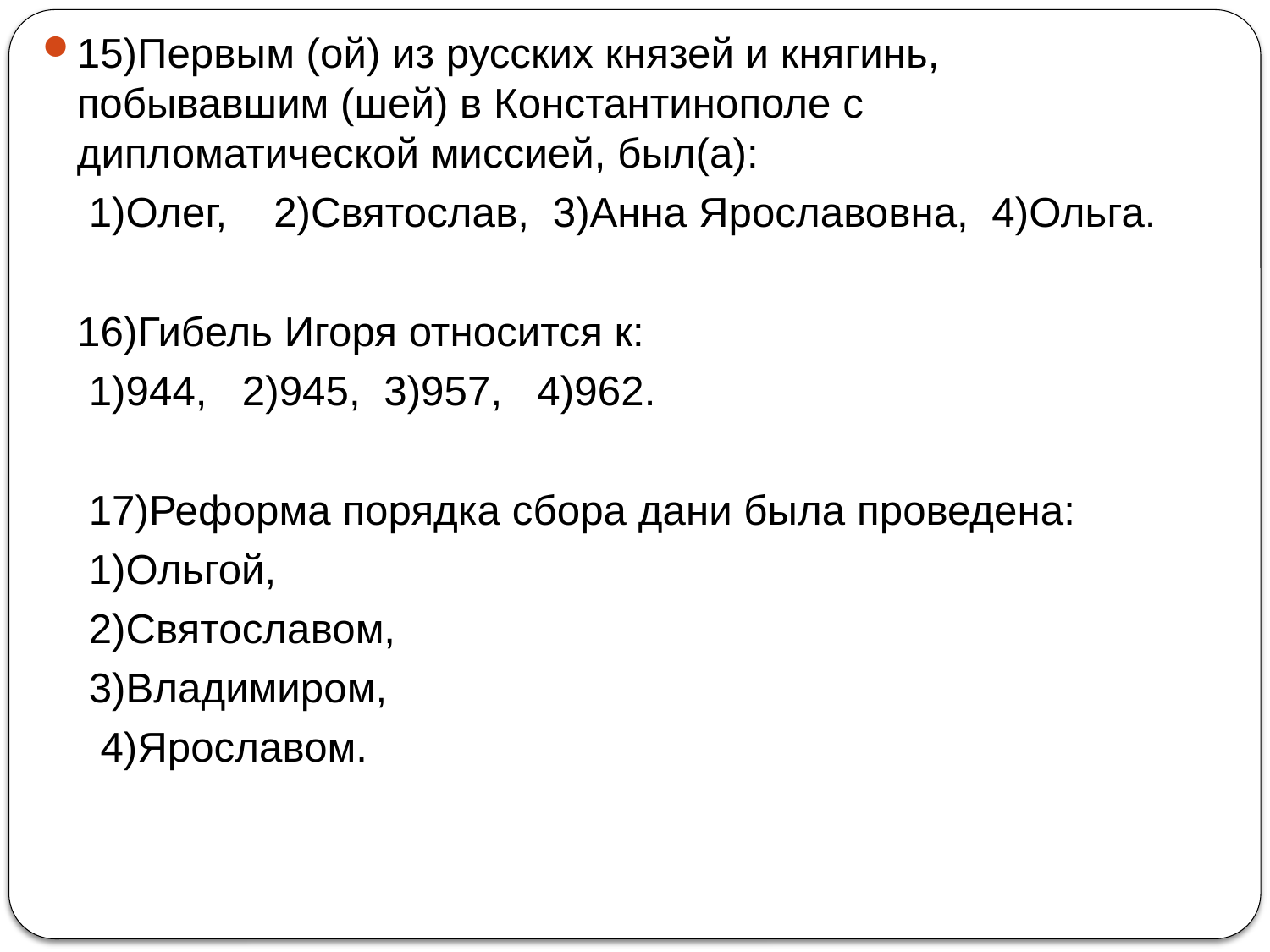

15)Первым (ой) из русских князей и княгинь, побывавшим (шей) в Константинополе с дипломатической миссией, был(а):
    1)Олег,    2)Святослав,  3)Анна Ярославовна,  4)Ольга.

   16)Гибель Игоря относится к:
    1)944,   2)945,  3)957,   4)962.

    17)Реформа порядка сбора дани была проведена:
    1)Ольгой,
    2)Святославом,
    3)Владимиром,
     4)Ярославом.